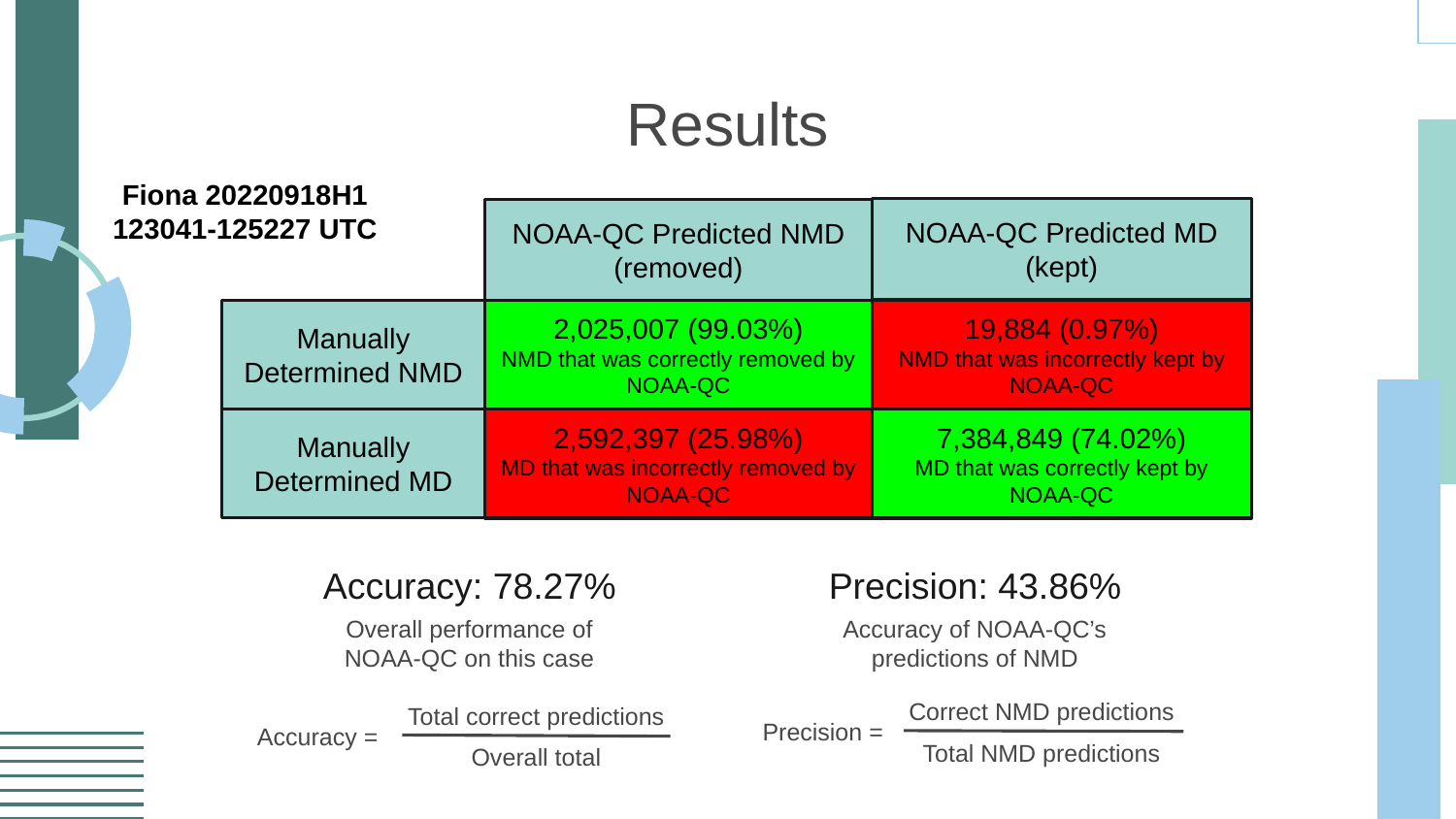

# Results
Fiona 20220918H1
123041-125227 UTC
NOAA-QC Predicted MD
(kept)
NOAA-QC Predicted NMD
(removed)
Manually Determined NMD
2,025,007 (99.03%)
NMD that was correctly removed by NOAA-QC
19,884 (0.97%)
NMD that was incorrectly kept by NOAA-QC
Manually Determined MD
2,592,397 (25.98%)
MD that was incorrectly removed by NOAA-QC
7,384,849 (74.02%)
MD that was correctly kept by NOAA-QC
Accuracy: 78.27%
Precision: 43.86%
Overall performance of NOAA-QC on this case
Accuracy of NOAA-QC’s predictions of NMD
Correct NMD predictions
Total correct predictions
Precision =
Accuracy =
Total NMD predictions
Overall total